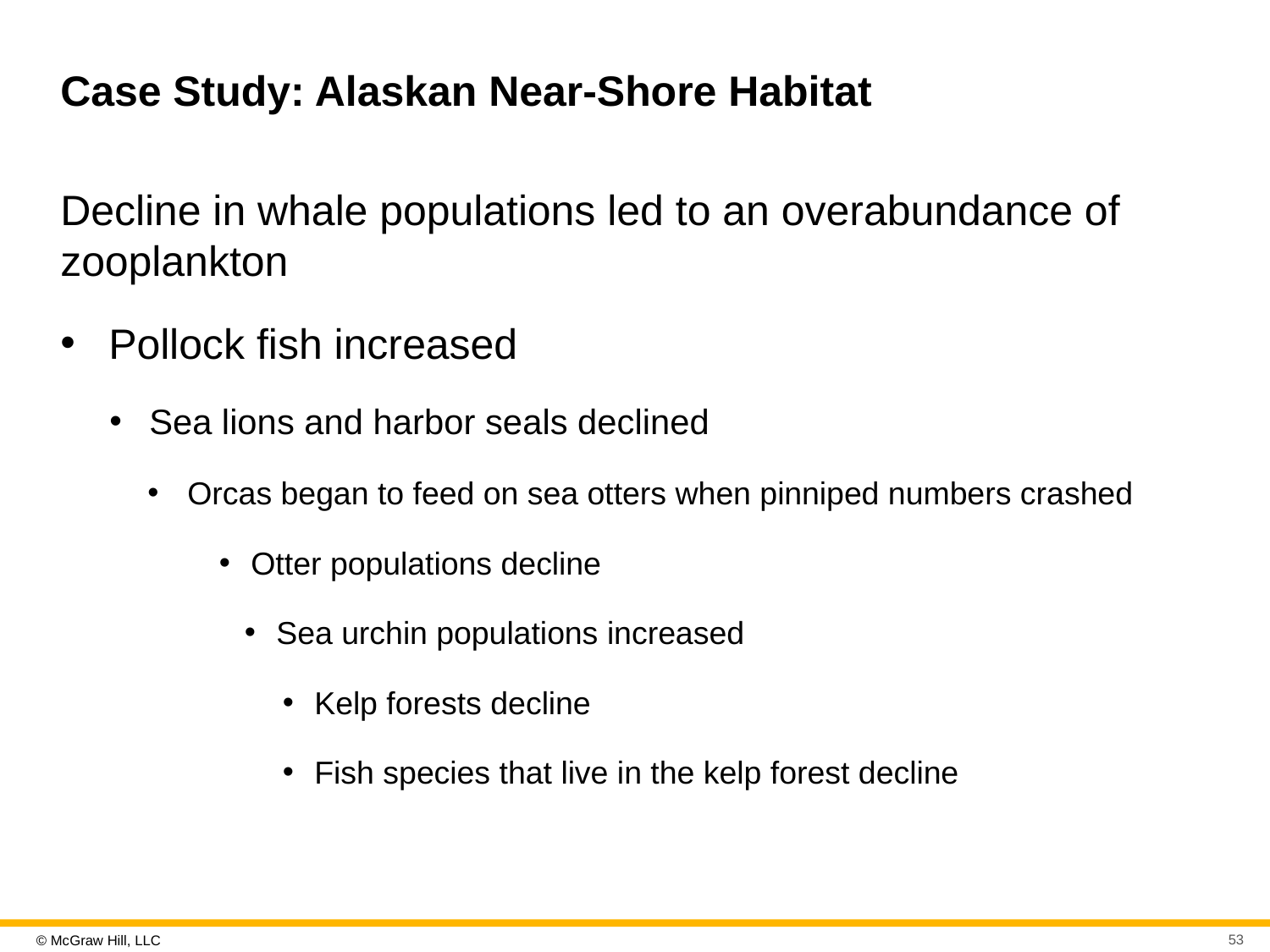

# Case Study: Alaskan Near-Shore Habitat
Decline in whale populations led to an overabundance of zooplankton
Pollock fish increased
Sea lions and harbor seals declined
Orcas began to feed on sea otters when pinniped numbers crashed
Otter populations decline
Sea urchin populations increased
Kelp forests decline
Fish species that live in the kelp forest decline
53